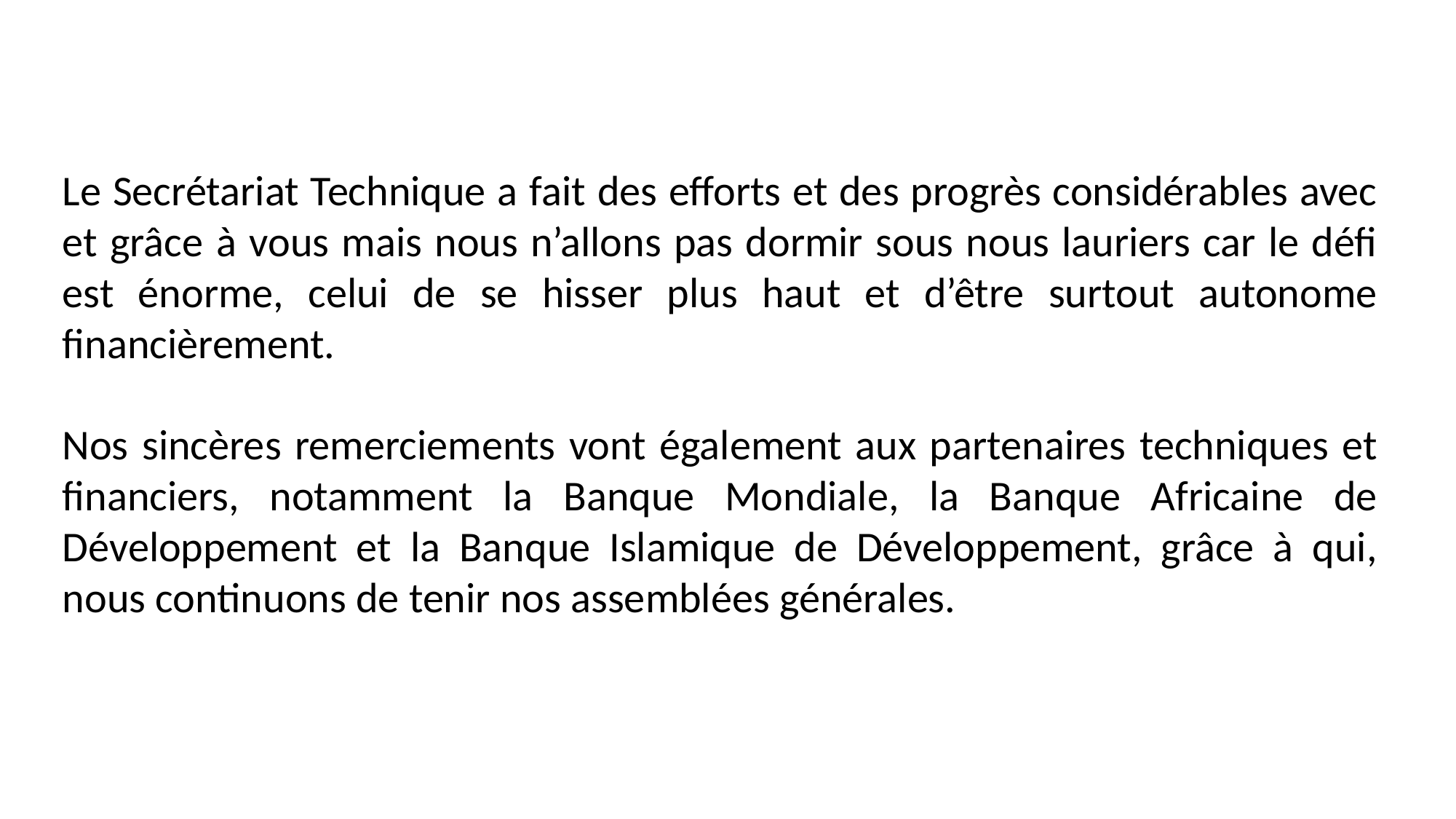

Le Secrétariat Technique a fait des efforts et des progrès considérables avec et grâce à vous mais nous n’allons pas dormir sous nous lauriers car le défi est énorme, celui de se hisser plus haut et d’être surtout autonome financièrement.

Nos sincères remerciements vont également aux partenaires techniques et financiers, notamment la Banque Mondiale, la Banque Africaine de Développement et la Banque Islamique de Développement, grâce à qui, nous continuons de tenir nos assemblées générales.